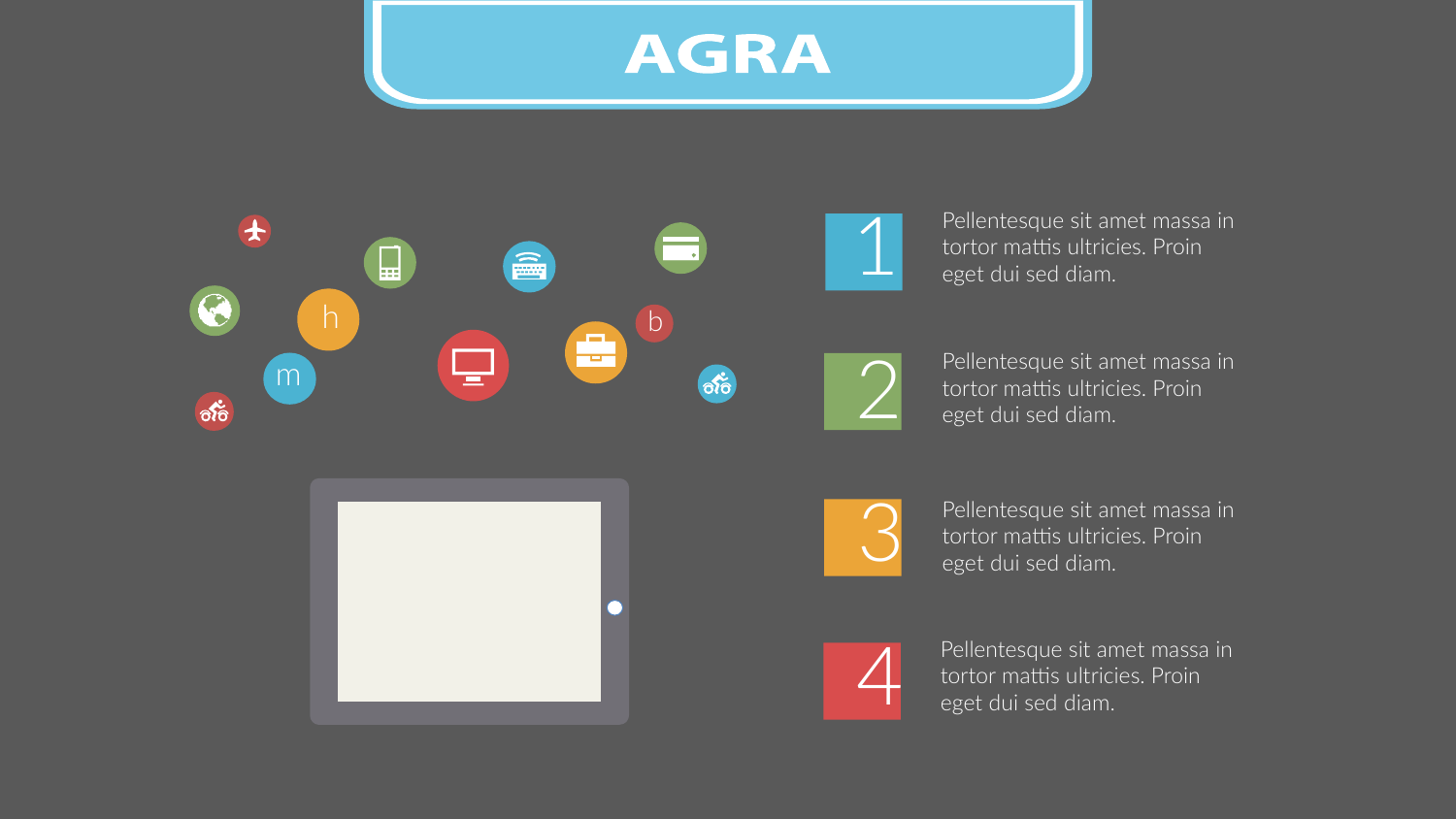

1

Pellentesque sit amet massa in tortor mattis ultricies. Proin eget dui sed diam.

h

b

2

Pellentesque sit amet massa in tortor mattis ultricies. Proin eget dui sed diam.

m

3

Pellentesque sit amet massa in tortor mattis ultricies. Proin eget dui sed diam.

4

Pellentesque sit amet massa in tortor mattis ultricies. Proin eget dui sed diam.